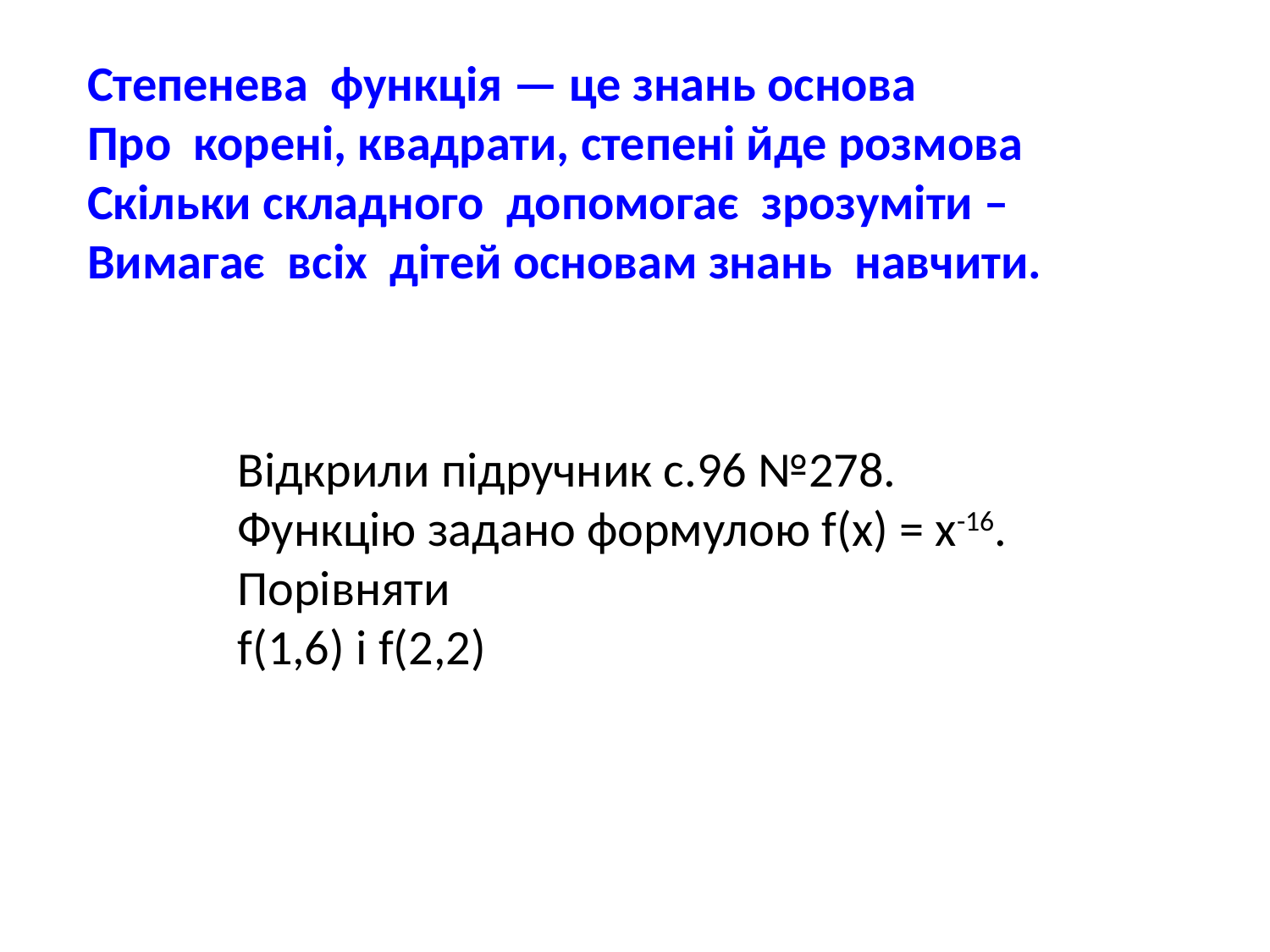

Степенева  функція — це знань основа
Про  корені, квадрати, степені йде розмова
Скільки складного  допомогає  зрозуміти –
Вимагає  всіх  дітей основам знань  навчити.
Відкрили підручник с.96 №278.
Функцію задано формулою f(x) = x-16. Порівняти
f(1,6) і f(2,2)